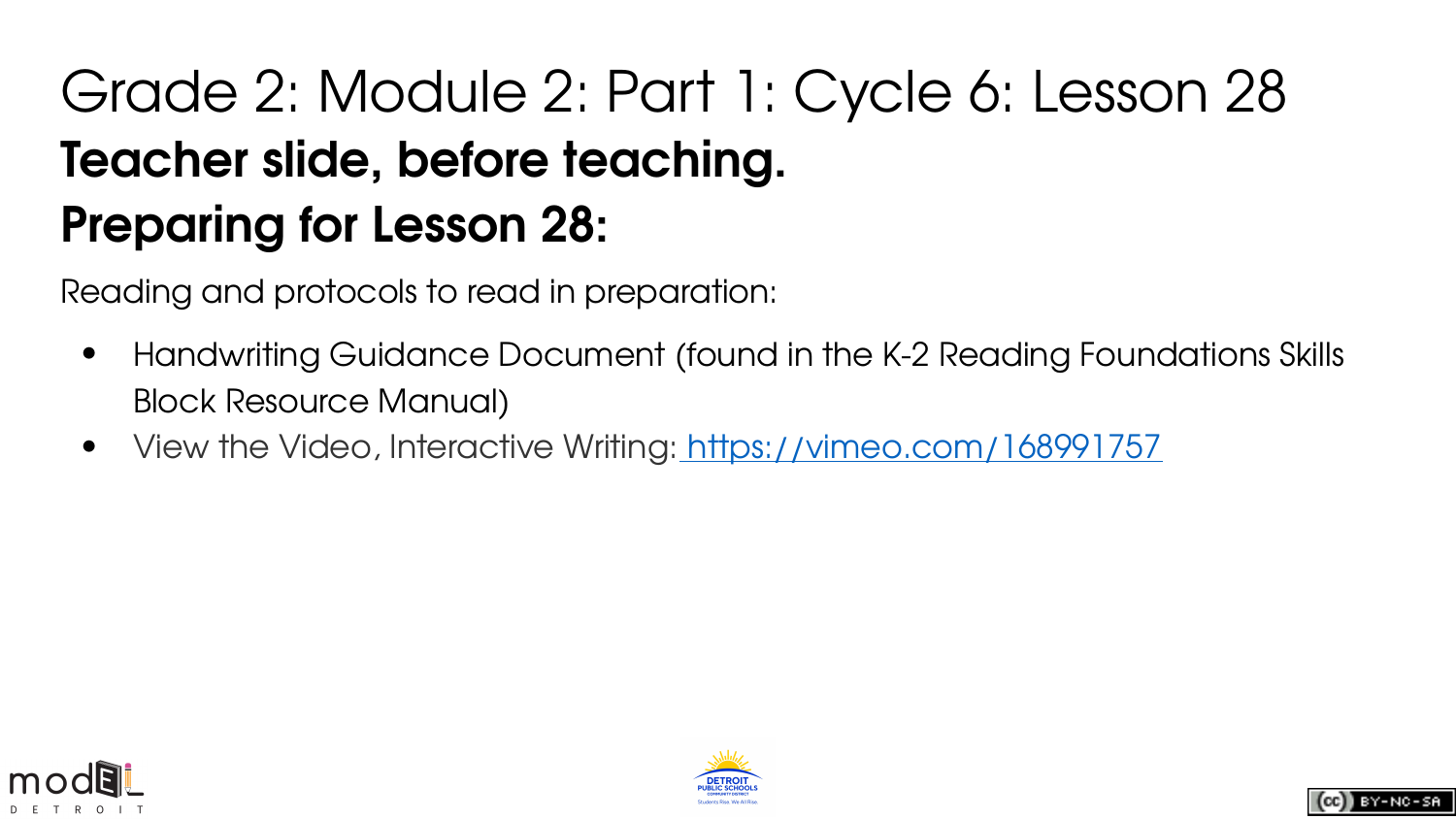

# Grade 2: Module 2: Part 1: Cycle 6: Lesson 28
Teacher slide, before teaching.

Preparing for Lesson 28:
Reading and protocols to read in preparation:
Handwriting Guidance Document (found in the K-2 Reading Foundations Skills Block Resource Manual)
View the Video, Interactive Writing: https://vimeo.com/168991757